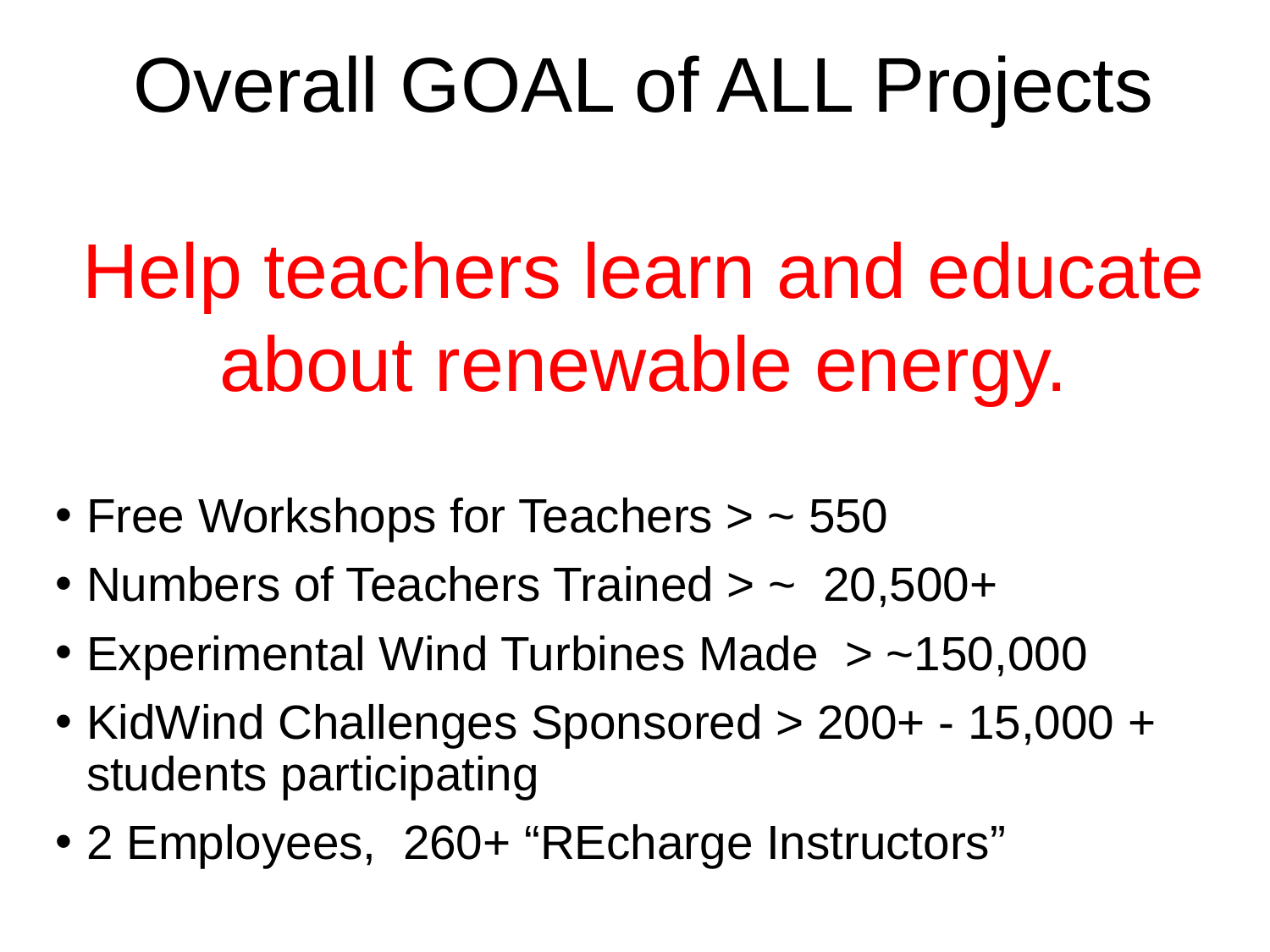

Overall GOAL of ALL Projects

Help teachers learn and educate about renewable energy.
Free Workshops for Teachers > ~ 550
Numbers of Teachers Trained > ~  20,500+
Experimental Wind Turbines Made  > ~150,000
KidWind Challenges Sponsored > 200+ - 15,000 + students participating
2 Employees,  260+ “REcharge Instructors”